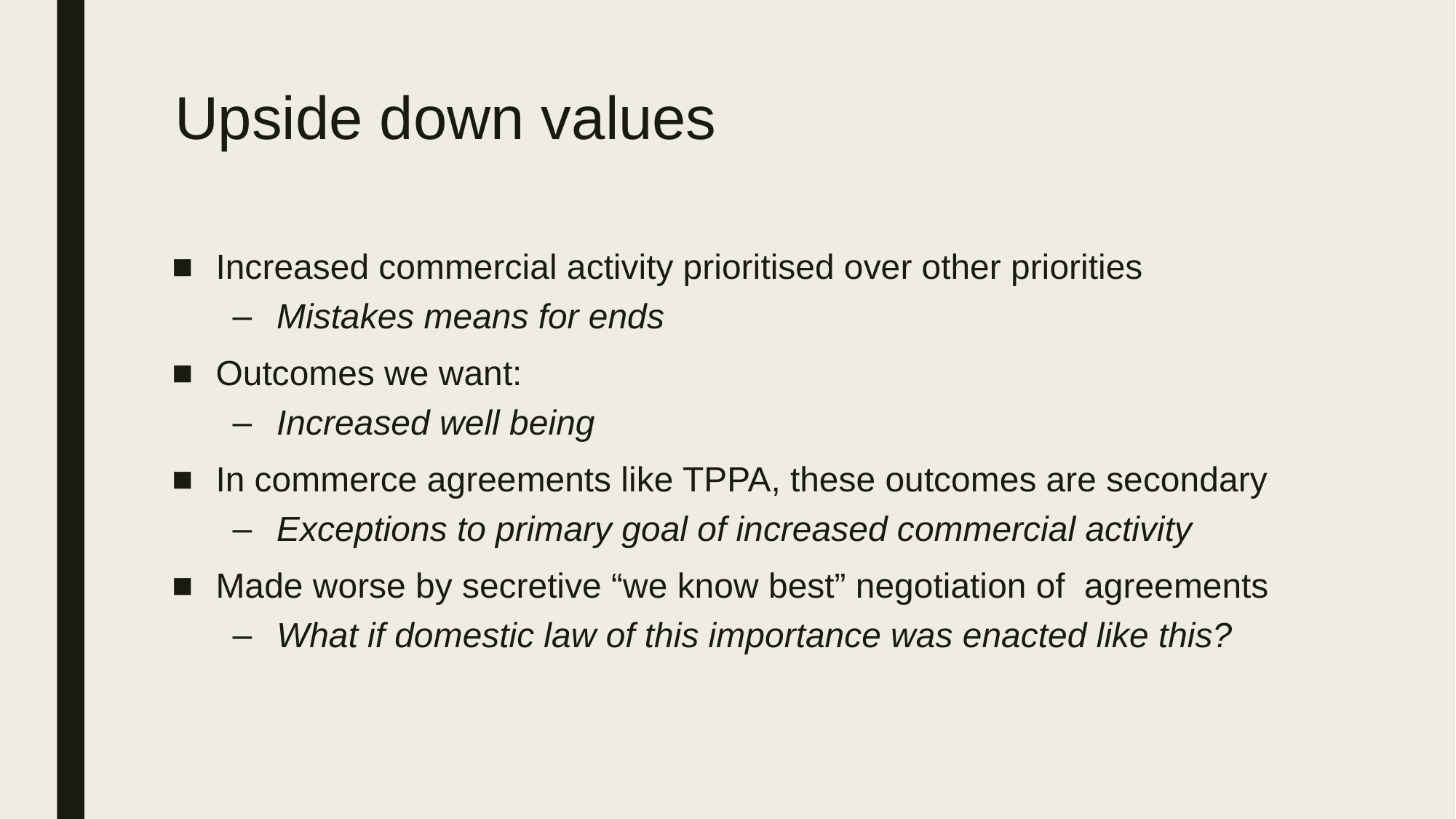

# Upside down values
Increased commercial activity prioritised over other priorities
Mistakes means for ends
Outcomes we want:
Increased well being
In commerce agreements like TPPA, these outcomes are secondary
Exceptions to primary goal of increased commercial activity
Made worse by secretive “we know best” negotiation of  agreements
What if domestic law of this importance was enacted like this?